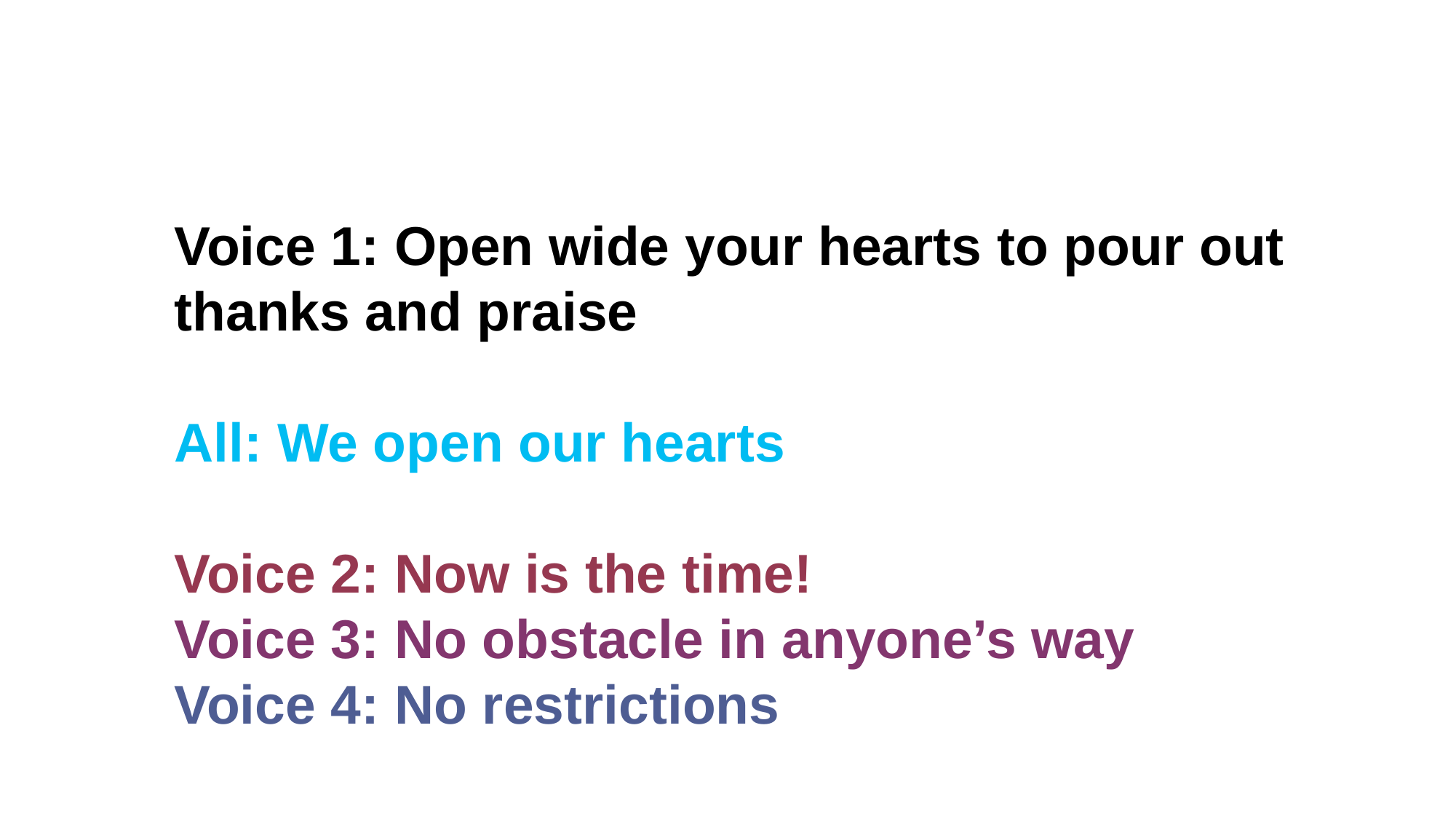

Voice 1: Open wide your hearts to pour out thanks and praise

All: We open our hearts
Voice 2: Now is the time!
Voice 3: No obstacle in anyone’s way
Voice 4: No restrictions